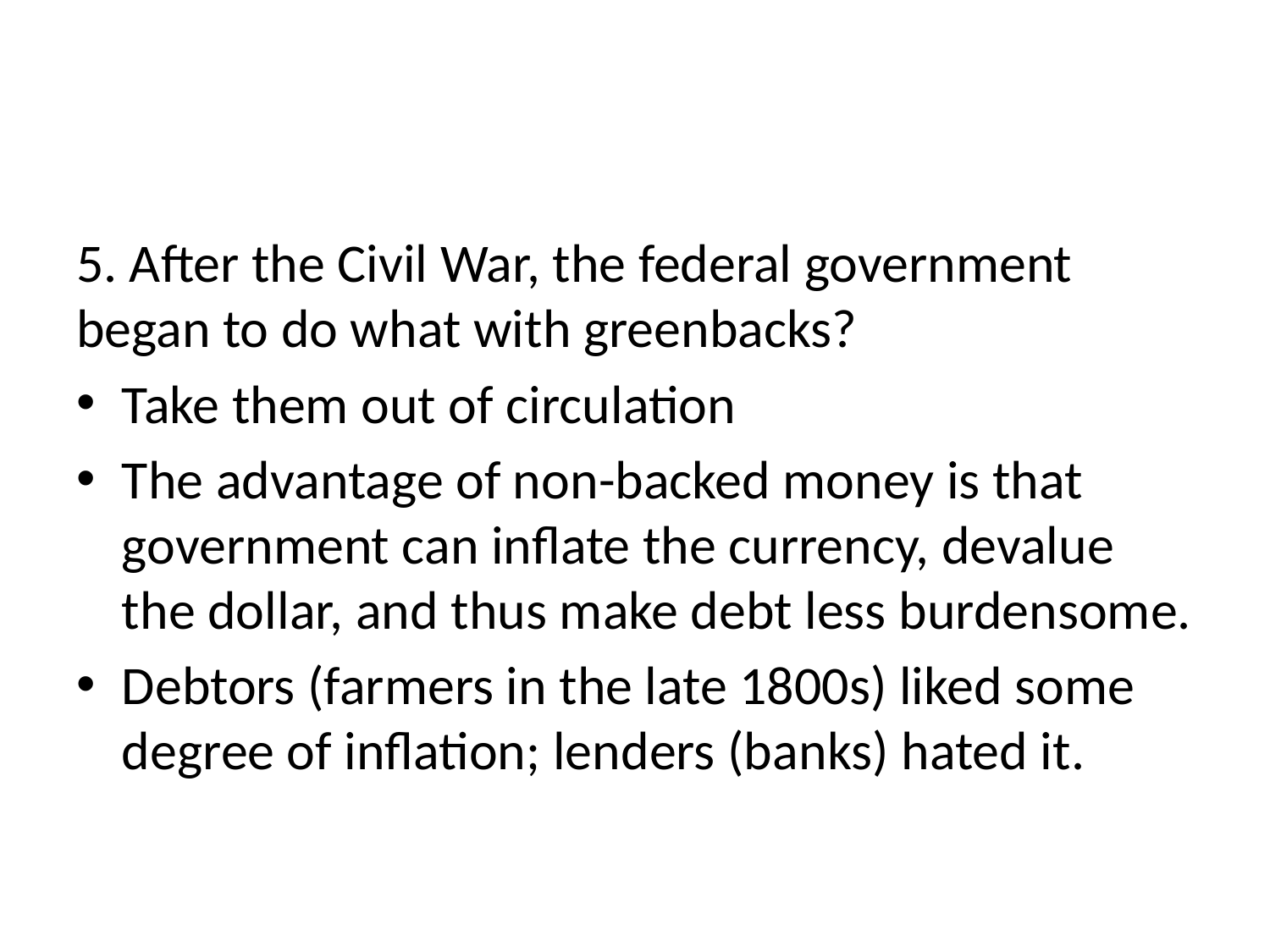

#
5. After the Civil War, the federal government began to do what with greenbacks?
Take them out of circulation
The advantage of non-backed money is that government can inflate the currency, devalue the dollar, and thus make debt less burdensome.
Debtors (farmers in the late 1800s) liked some degree of inflation; lenders (banks) hated it.